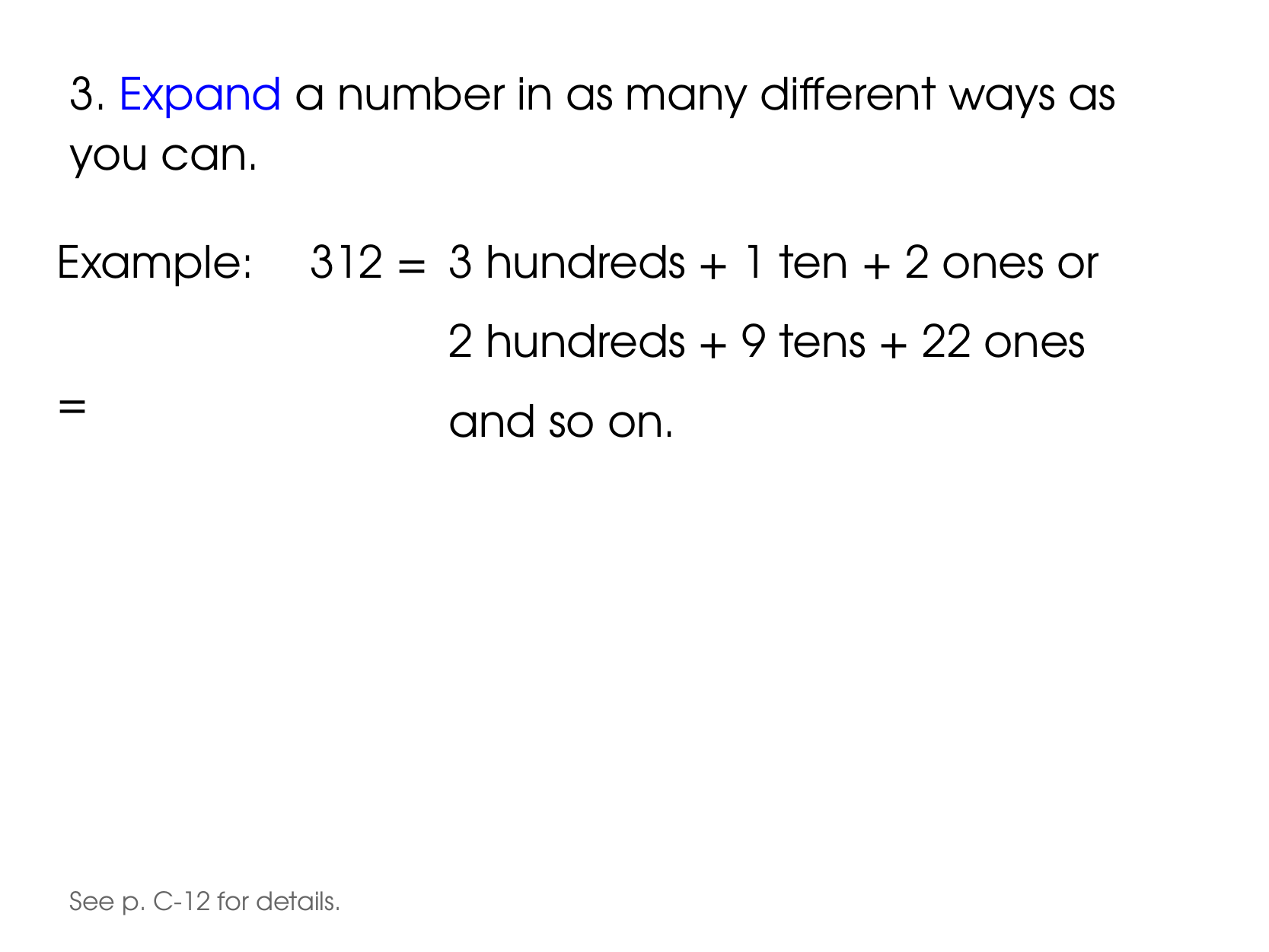

3. Expand a number in as many different ways as you can.
Example:	  312 =
			=
3 hundreds + 1 ten + 2 ones or
2 hundreds + 9 tens + 22 ones
and so on.
See p. C-12 for details.